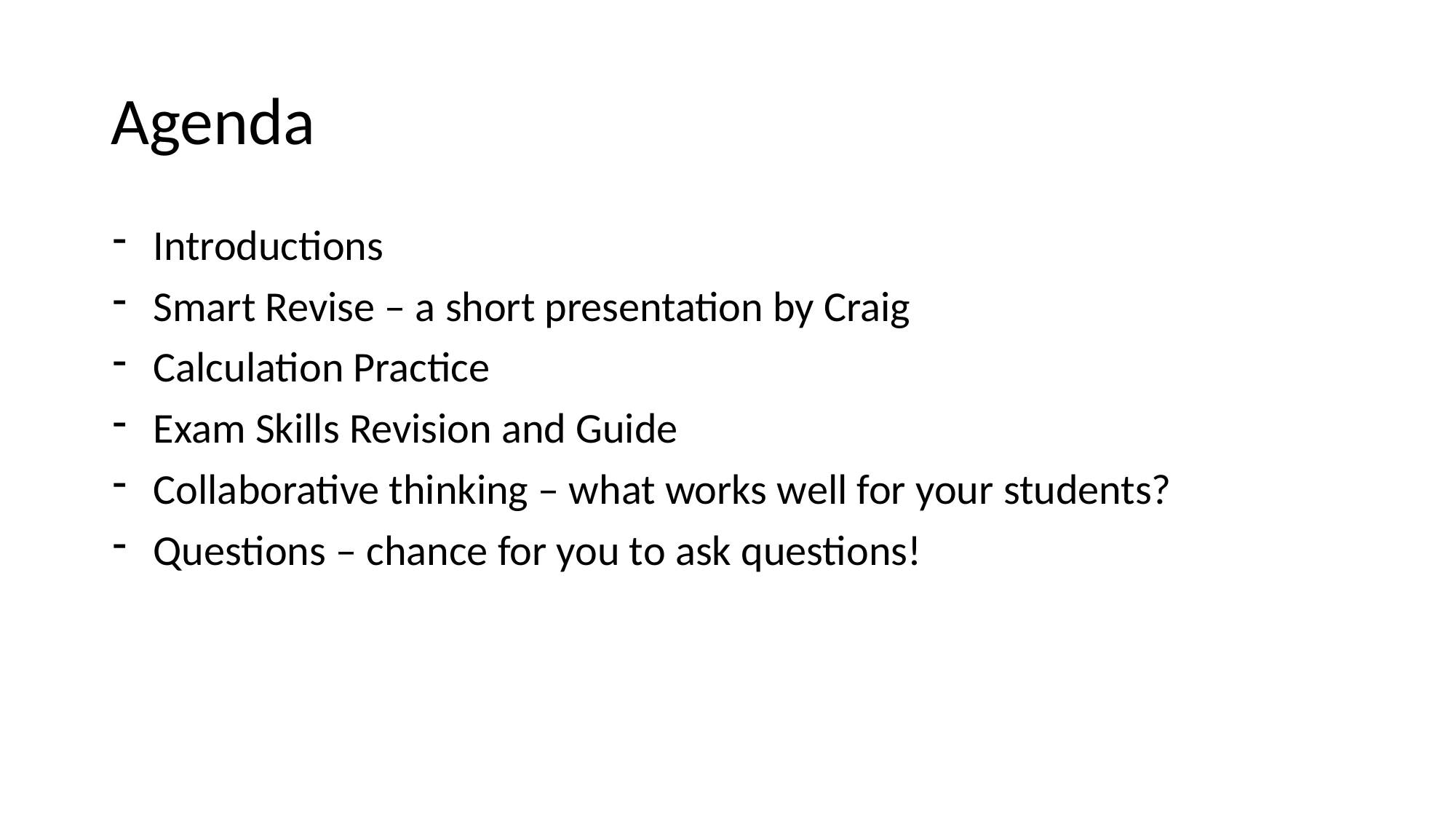

# Agenda
Introductions
Smart Revise – a short presentation by Craig
Calculation Practice
Exam Skills Revision and Guide
Collaborative thinking – what works well for your students?
Questions – chance for you to ask questions!